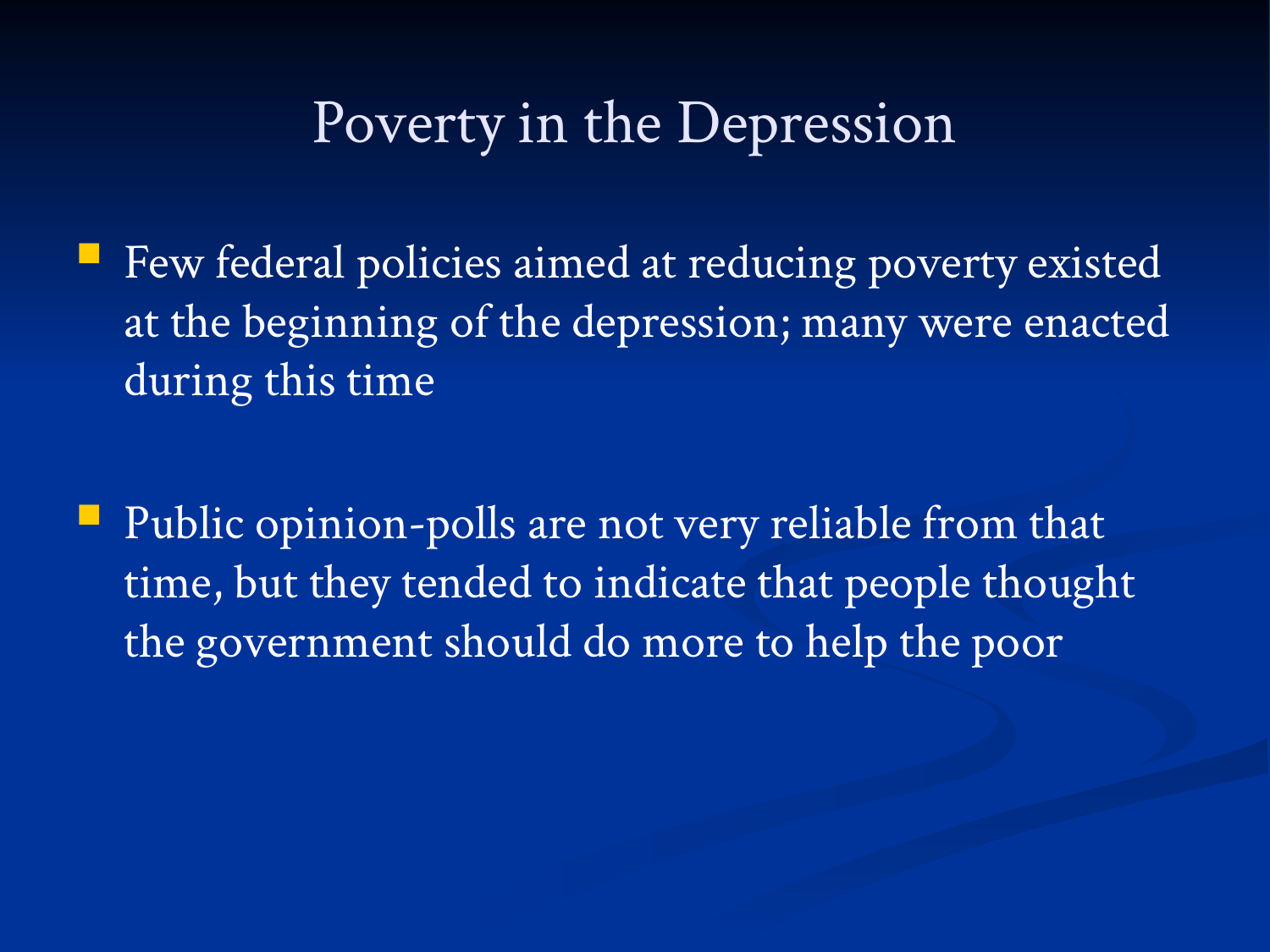

# Poverty in the Depression
Few federal policies aimed at reducing poverty existed at the beginning of the depression; many were enacted during this time

Public opinion-polls are not very reliable from that time, but they tended to indicate that people thought the government should do more to help the poor